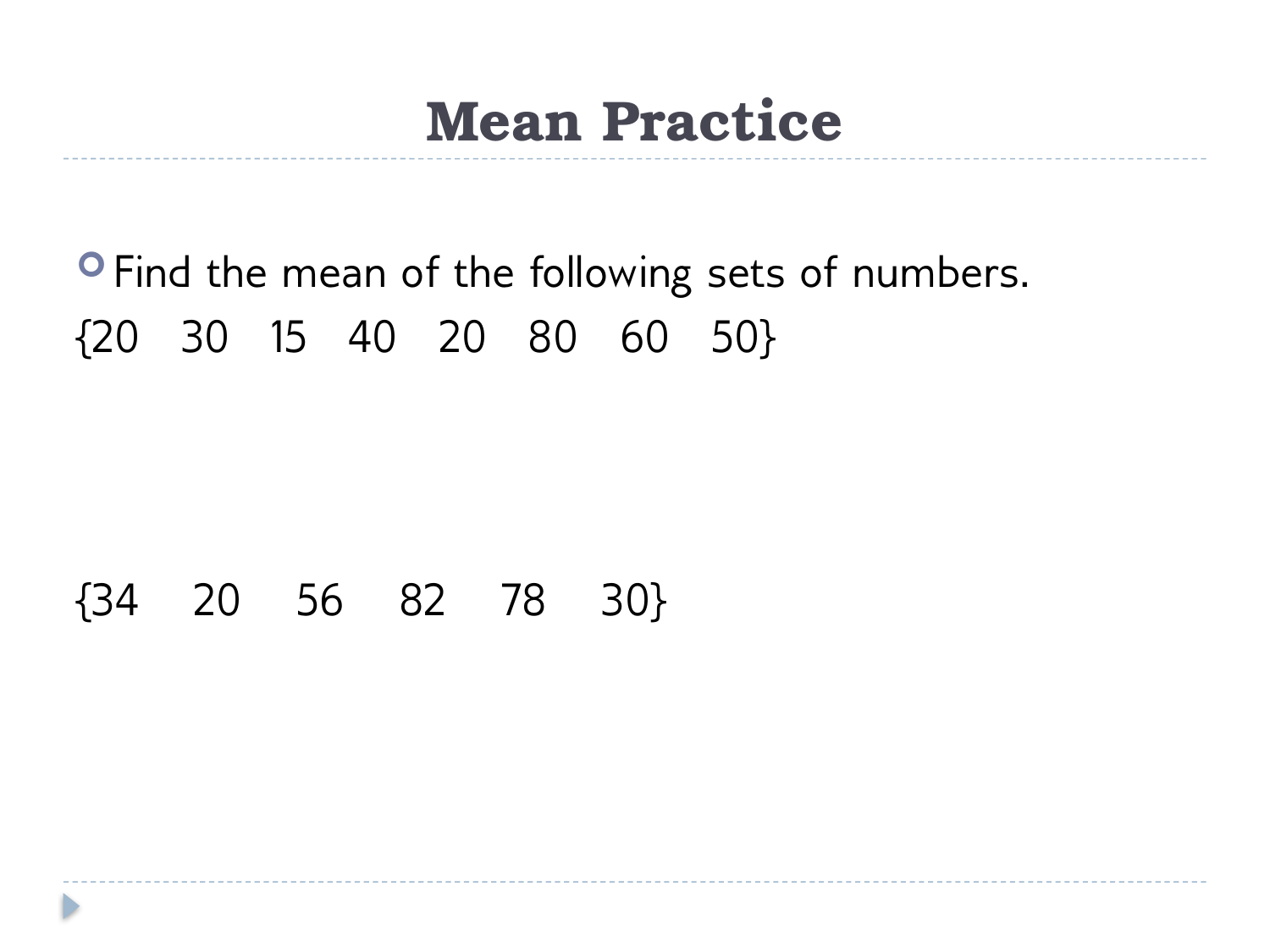

# Mean Practice

Find the mean of the following sets of numbers.
{20   30   15   40   20   80   60   50}

{34    20    56    82    78    30}